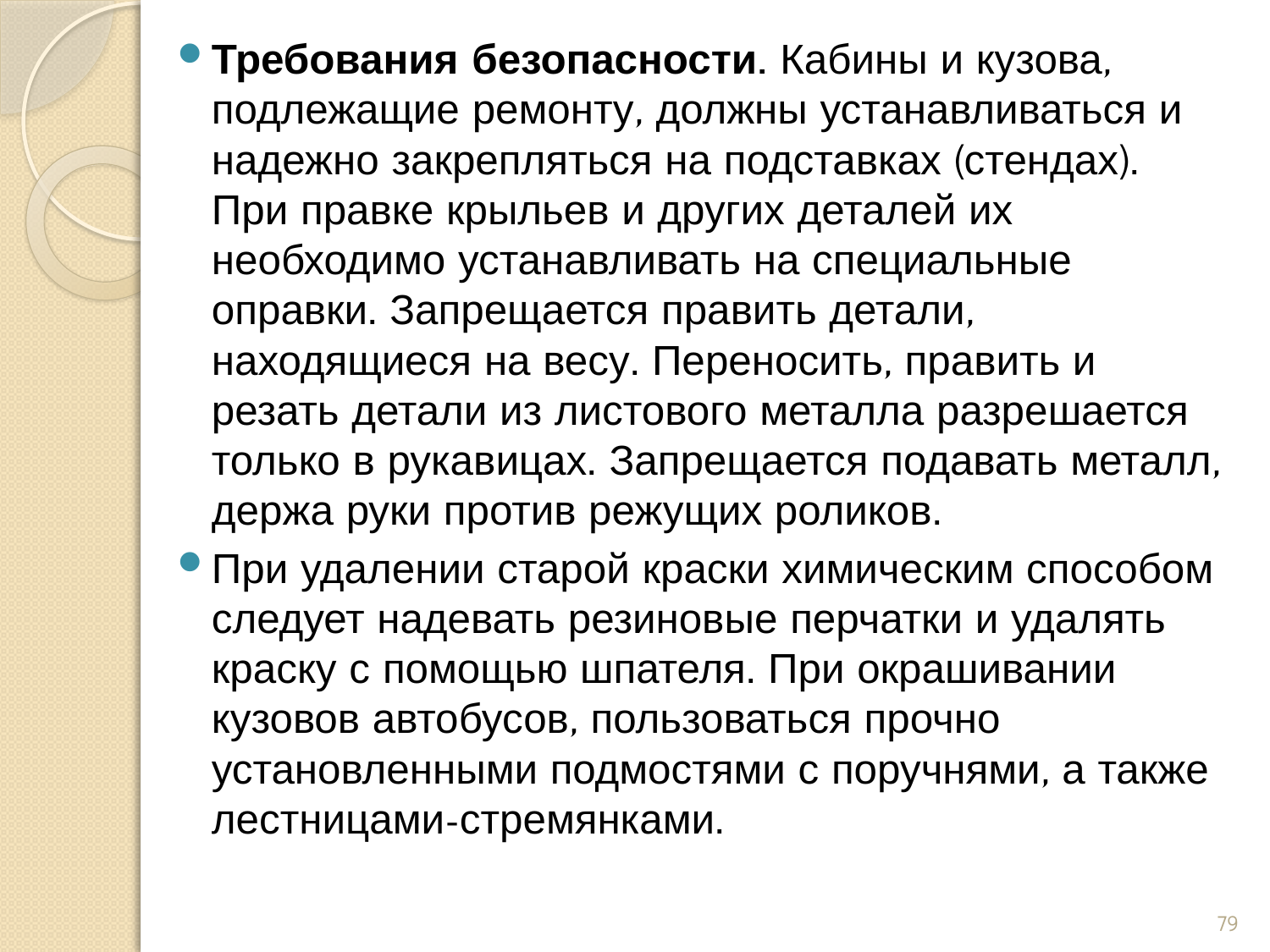

Требования безопасности. Кабины и кузова, подлежащие ремонту, должны устанавливаться и надежно закрепляться на подставках (стендах). При правке крыльев и других деталей их необходимо устанавливать на специальные оправки. За­прещается править детали, находящиеся на весу. Переносить, править и резать детали из листового металла разрешается только в рукавицах. Запрещается подавать металл, держа руки против режущих роликов.
При удалении старой краски химическим способом следует надевать резиновые перчатки и удалять краску с помощью шпателя. При окрашивании кузовов автобусов, пользоваться прочно установленными подмостями с поручнями, а также лестницами-стремянками.

79